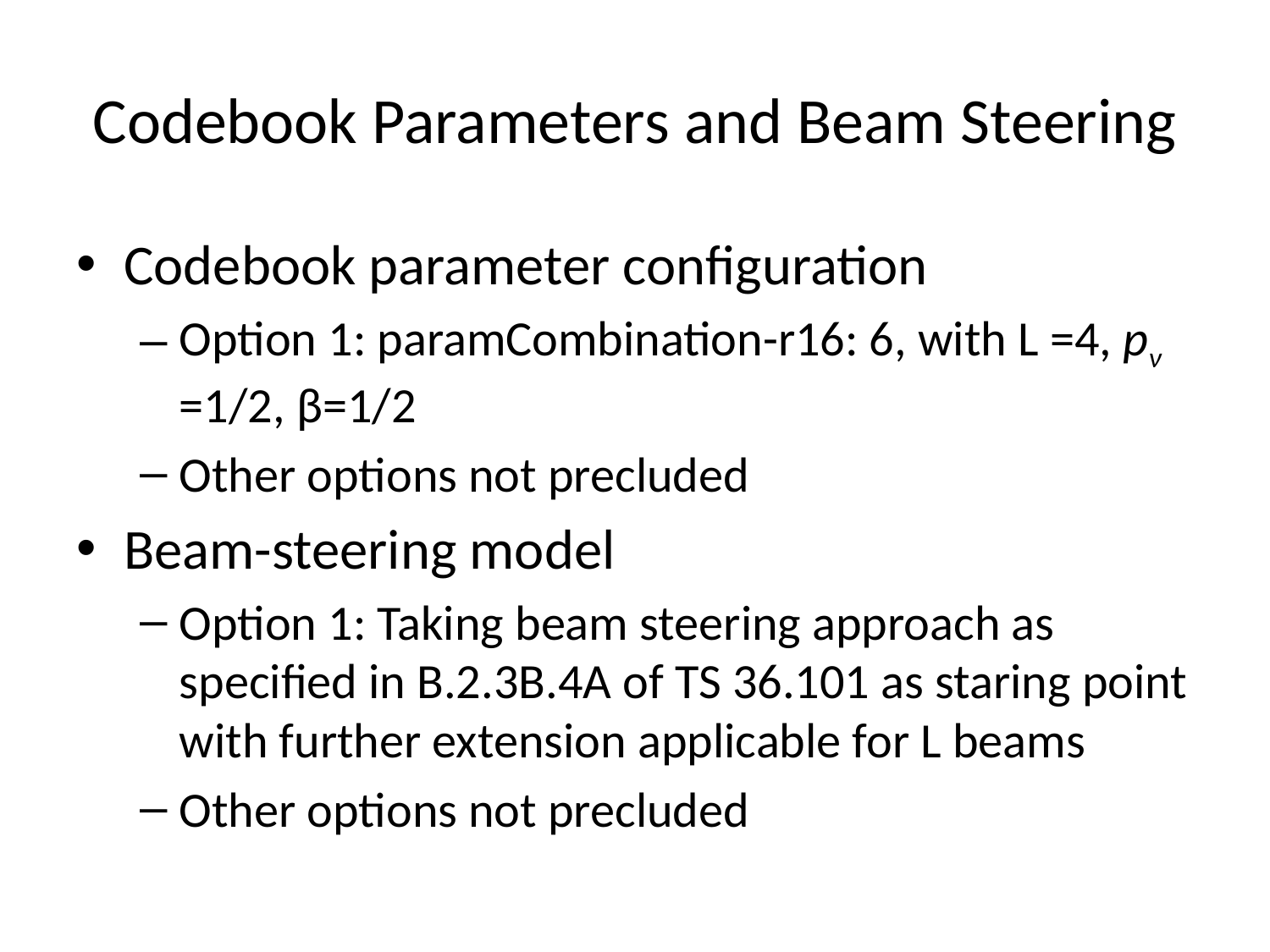

# Codebook Parameters and Beam Steering
Codebook parameter configuration
Option 1: paramCombination-r16: 6, with L =4, pν =1/2, β=1/2
Other options not precluded
Beam-steering model
Option 1: Taking beam steering approach as specified in B.2.3B.4A of TS 36.101 as staring point with further extension applicable for L beams
Other options not precluded